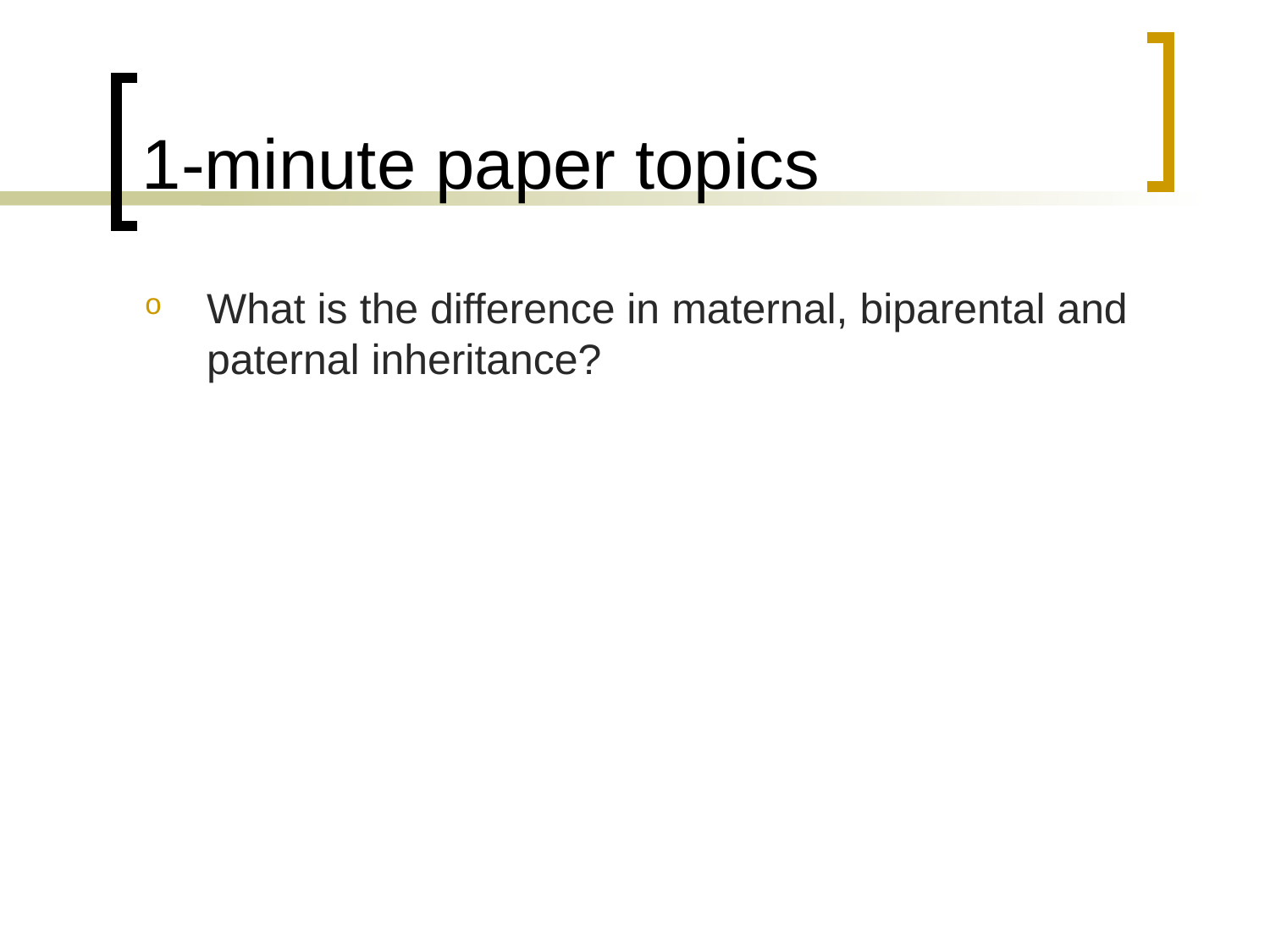

# 1-minute paper topics
What is the difference in maternal, biparental and paternal inheritance?